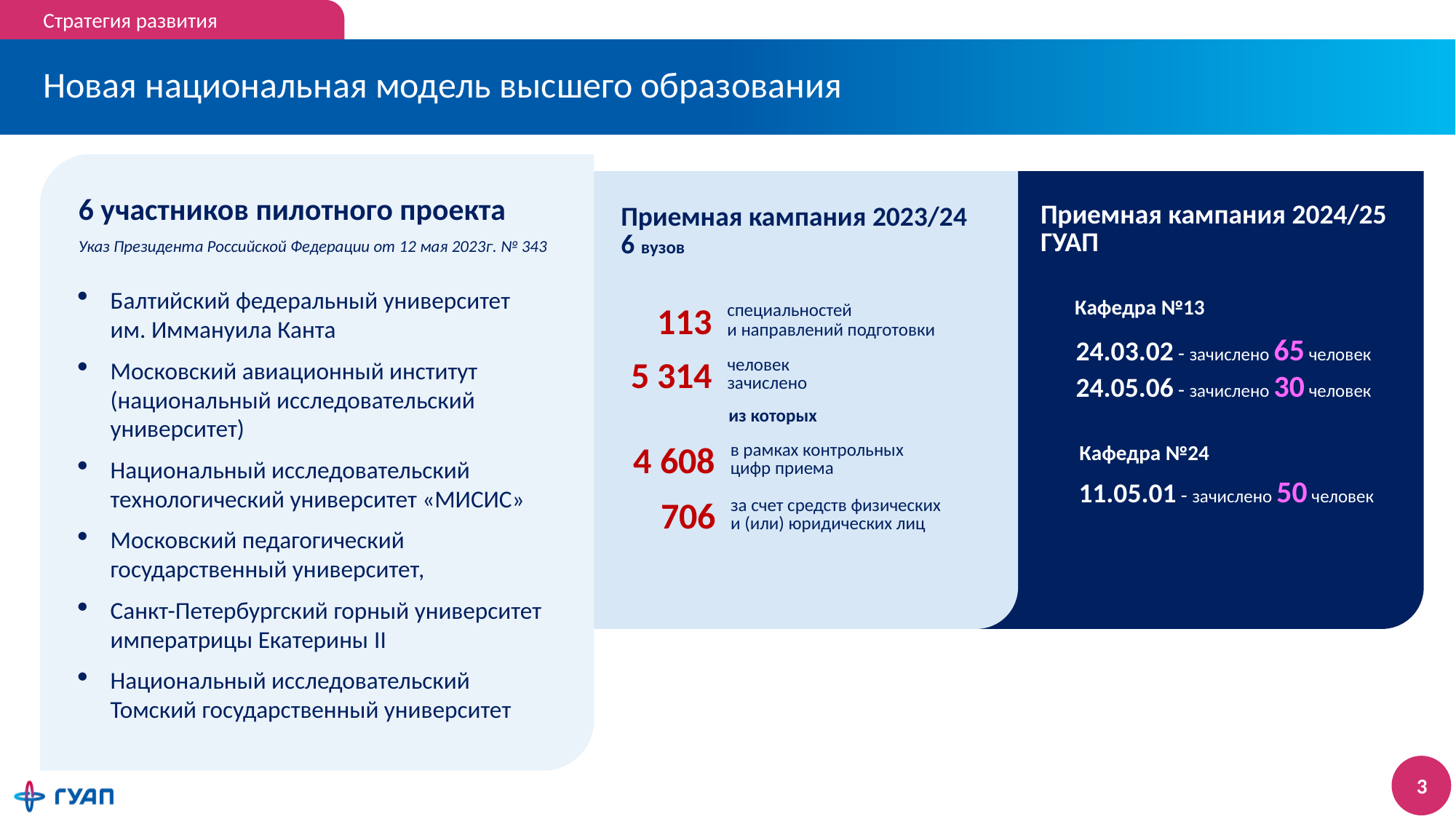

Стратегия развития
# Новая национальная модель высшего образования

6 участников пилотного проекта
Указ Президента Российской Федерации от 12 мая 2023г. № 343

Балтийский федеральный университет
им. Иммануила Канта
Московский авиационный институт
(национальный исследовательский университет)
Национальный исследовательский технологический университет «МИСИС»
Московский педагогический государственный университет,
Санкт-Петербургский горный университет императрицы Екатерины II
Национальный исследовательский Томский государственный университет

Приемная кампания 2024/25 ГУАП
Приемная кампания 2023/24
6 вузов
Кафедра №13
24.03.02 - зачислено 65 человек
24.05.06 - зачислено 30 человек
113
специальностей
и направлений подготовки
5 314
человек
зачислено
из которых
4 608
в рамках контрольных
цифр приема
706
за счет средств физических
и (или) юридических лиц
Кафедра №24
11.05.01 - зачислено 50 человек